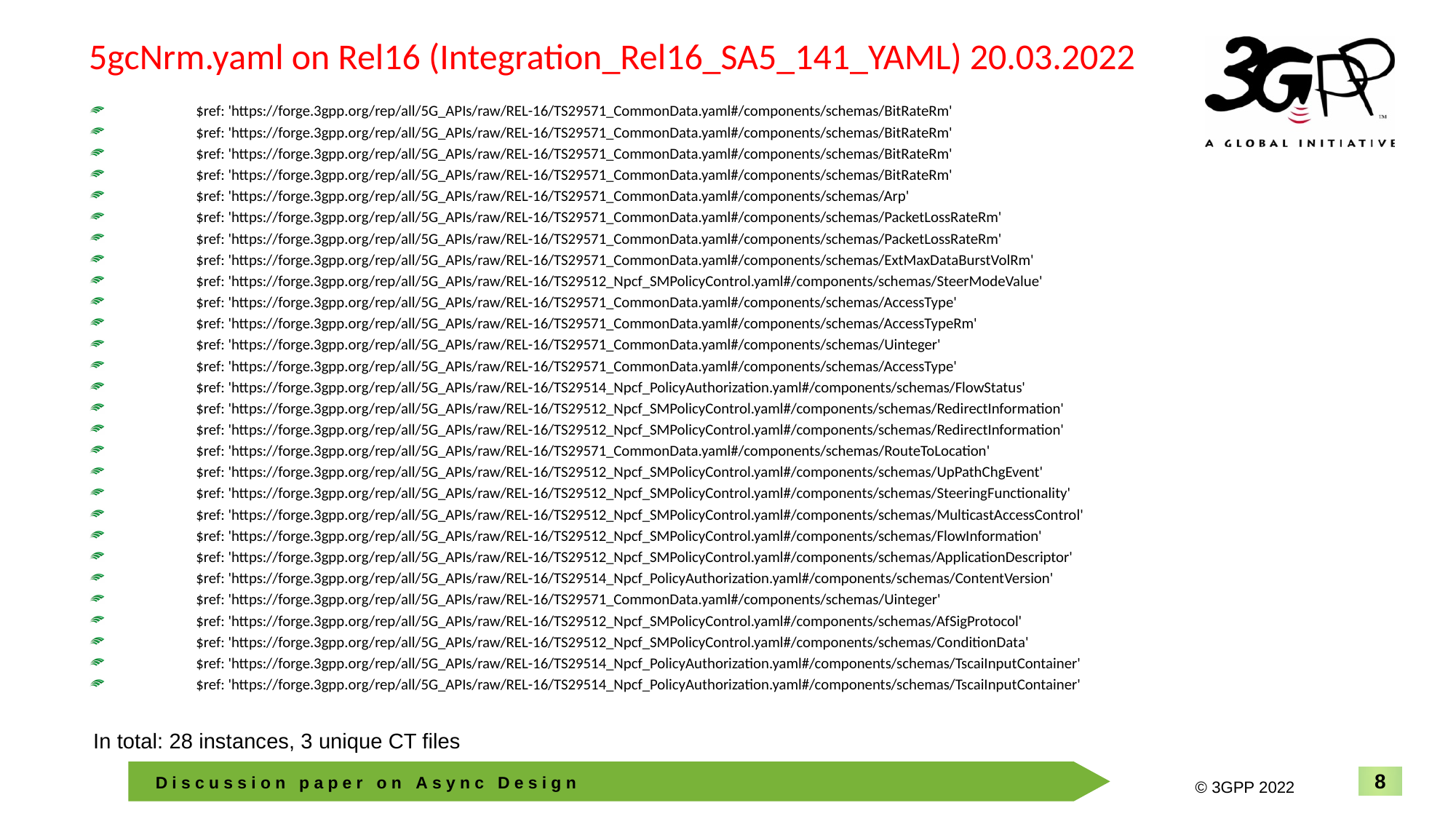

# 5gcNrm.yaml on Rel16 (Integration_Rel16_SA5_141_YAML) 20.03.2022
          $ref: 'https://forge.3gpp.org/rep/all/5G_APIs/raw/REL-16/TS29571_CommonData.yaml#/components/schemas/BitRateRm'
          $ref: 'https://forge.3gpp.org/rep/all/5G_APIs/raw/REL-16/TS29571_CommonData.yaml#/components/schemas/BitRateRm'
          $ref: 'https://forge.3gpp.org/rep/all/5G_APIs/raw/REL-16/TS29571_CommonData.yaml#/components/schemas/BitRateRm'
          $ref: 'https://forge.3gpp.org/rep/all/5G_APIs/raw/REL-16/TS29571_CommonData.yaml#/components/schemas/BitRateRm'
          $ref: 'https://forge.3gpp.org/rep/all/5G_APIs/raw/REL-16/TS29571_CommonData.yaml#/components/schemas/Arp'
          $ref: 'https://forge.3gpp.org/rep/all/5G_APIs/raw/REL-16/TS29571_CommonData.yaml#/components/schemas/PacketLossRateRm'
          $ref: 'https://forge.3gpp.org/rep/all/5G_APIs/raw/REL-16/TS29571_CommonData.yaml#/components/schemas/PacketLossRateRm'
          $ref: 'https://forge.3gpp.org/rep/all/5G_APIs/raw/REL-16/TS29571_CommonData.yaml#/components/schemas/ExtMaxDataBurstVolRm'
          $ref: 'https://forge.3gpp.org/rep/all/5G_APIs/raw/REL-16/TS29512_Npcf_SMPolicyControl.yaml#/components/schemas/SteerModeValue'
          $ref: 'https://forge.3gpp.org/rep/all/5G_APIs/raw/REL-16/TS29571_CommonData.yaml#/components/schemas/AccessType'
          $ref: 'https://forge.3gpp.org/rep/all/5G_APIs/raw/REL-16/TS29571_CommonData.yaml#/components/schemas/AccessTypeRm'
          $ref: 'https://forge.3gpp.org/rep/all/5G_APIs/raw/REL-16/TS29571_CommonData.yaml#/components/schemas/Uinteger'
          $ref: 'https://forge.3gpp.org/rep/all/5G_APIs/raw/REL-16/TS29571_CommonData.yaml#/components/schemas/AccessType'
          $ref: 'https://forge.3gpp.org/rep/all/5G_APIs/raw/REL-16/TS29514_Npcf_PolicyAuthorization.yaml#/components/schemas/FlowStatus'
          $ref: 'https://forge.3gpp.org/rep/all/5G_APIs/raw/REL-16/TS29512_Npcf_SMPolicyControl.yaml#/components/schemas/RedirectInformation'
          $ref: 'https://forge.3gpp.org/rep/all/5G_APIs/raw/REL-16/TS29512_Npcf_SMPolicyControl.yaml#/components/schemas/RedirectInformation'
          $ref: 'https://forge.3gpp.org/rep/all/5G_APIs/raw/REL-16/TS29571_CommonData.yaml#/components/schemas/RouteToLocation'
          $ref: 'https://forge.3gpp.org/rep/all/5G_APIs/raw/REL-16/TS29512_Npcf_SMPolicyControl.yaml#/components/schemas/UpPathChgEvent'
          $ref: 'https://forge.3gpp.org/rep/all/5G_APIs/raw/REL-16/TS29512_Npcf_SMPolicyControl.yaml#/components/schemas/SteeringFunctionality'
          $ref: 'https://forge.3gpp.org/rep/all/5G_APIs/raw/REL-16/TS29512_Npcf_SMPolicyControl.yaml#/components/schemas/MulticastAccessControl'
          $ref: 'https://forge.3gpp.org/rep/all/5G_APIs/raw/REL-16/TS29512_Npcf_SMPolicyControl.yaml#/components/schemas/FlowInformation'
          $ref: 'https://forge.3gpp.org/rep/all/5G_APIs/raw/REL-16/TS29512_Npcf_SMPolicyControl.yaml#/components/schemas/ApplicationDescriptor'
          $ref: 'https://forge.3gpp.org/rep/all/5G_APIs/raw/REL-16/TS29514_Npcf_PolicyAuthorization.yaml#/components/schemas/ContentVersion'
          $ref: 'https://forge.3gpp.org/rep/all/5G_APIs/raw/REL-16/TS29571_CommonData.yaml#/components/schemas/Uinteger'
          $ref: 'https://forge.3gpp.org/rep/all/5G_APIs/raw/REL-16/TS29512_Npcf_SMPolicyControl.yaml#/components/schemas/AfSigProtocol'
          $ref: 'https://forge.3gpp.org/rep/all/5G_APIs/raw/REL-16/TS29512_Npcf_SMPolicyControl.yaml#/components/schemas/ConditionData'
          $ref: 'https://forge.3gpp.org/rep/all/5G_APIs/raw/REL-16/TS29514_Npcf_PolicyAuthorization.yaml#/components/schemas/TscaiInputContainer'
          $ref: 'https://forge.3gpp.org/rep/all/5G_APIs/raw/REL-16/TS29514_Npcf_PolicyAuthorization.yaml#/components/schemas/TscaiInputContainer'
In total: 28 instances, 3 unique CT files